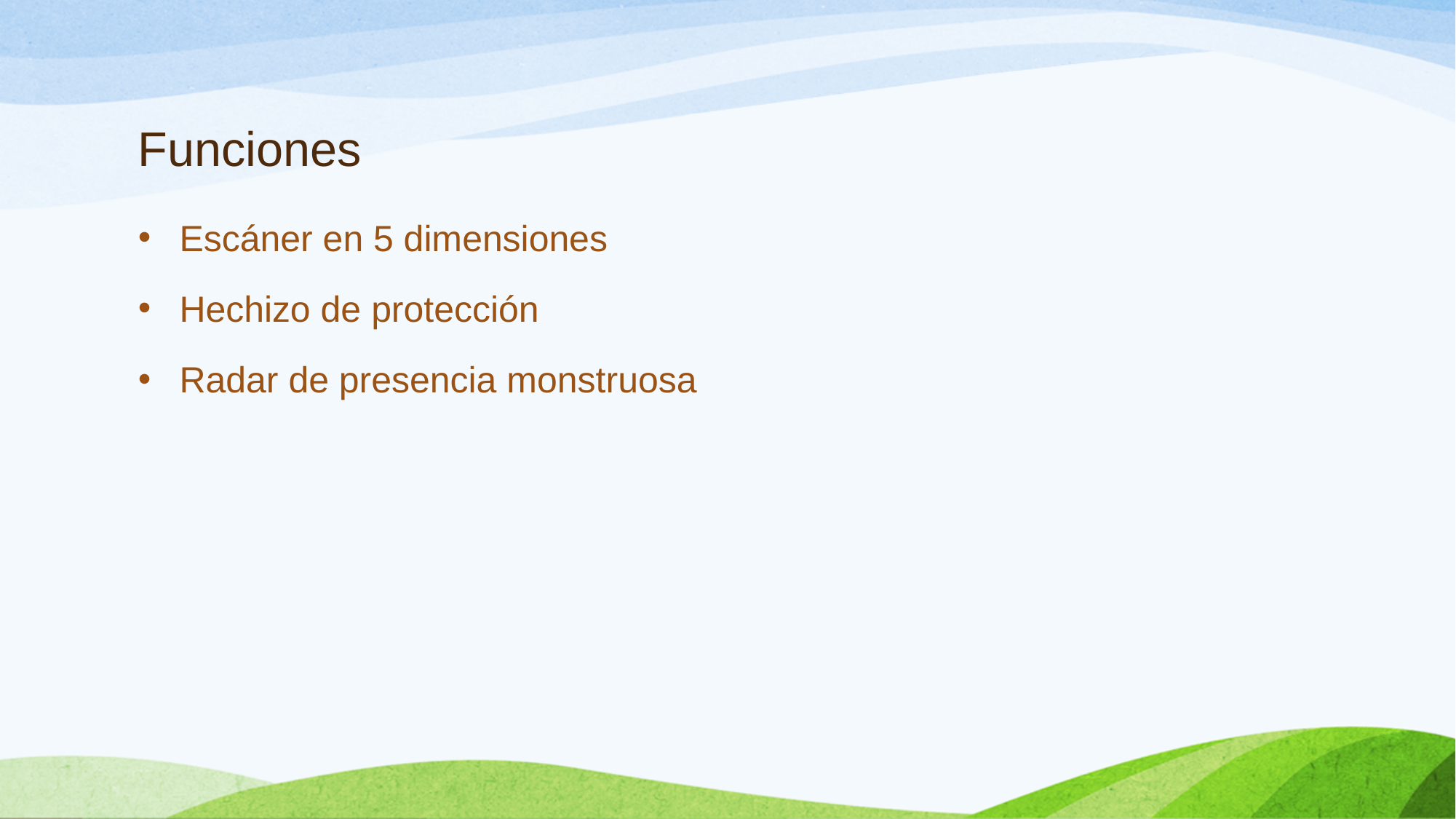

# Funciones
Escáner en 5 dimensiones
Hechizo de protección
Radar de presencia monstruosa